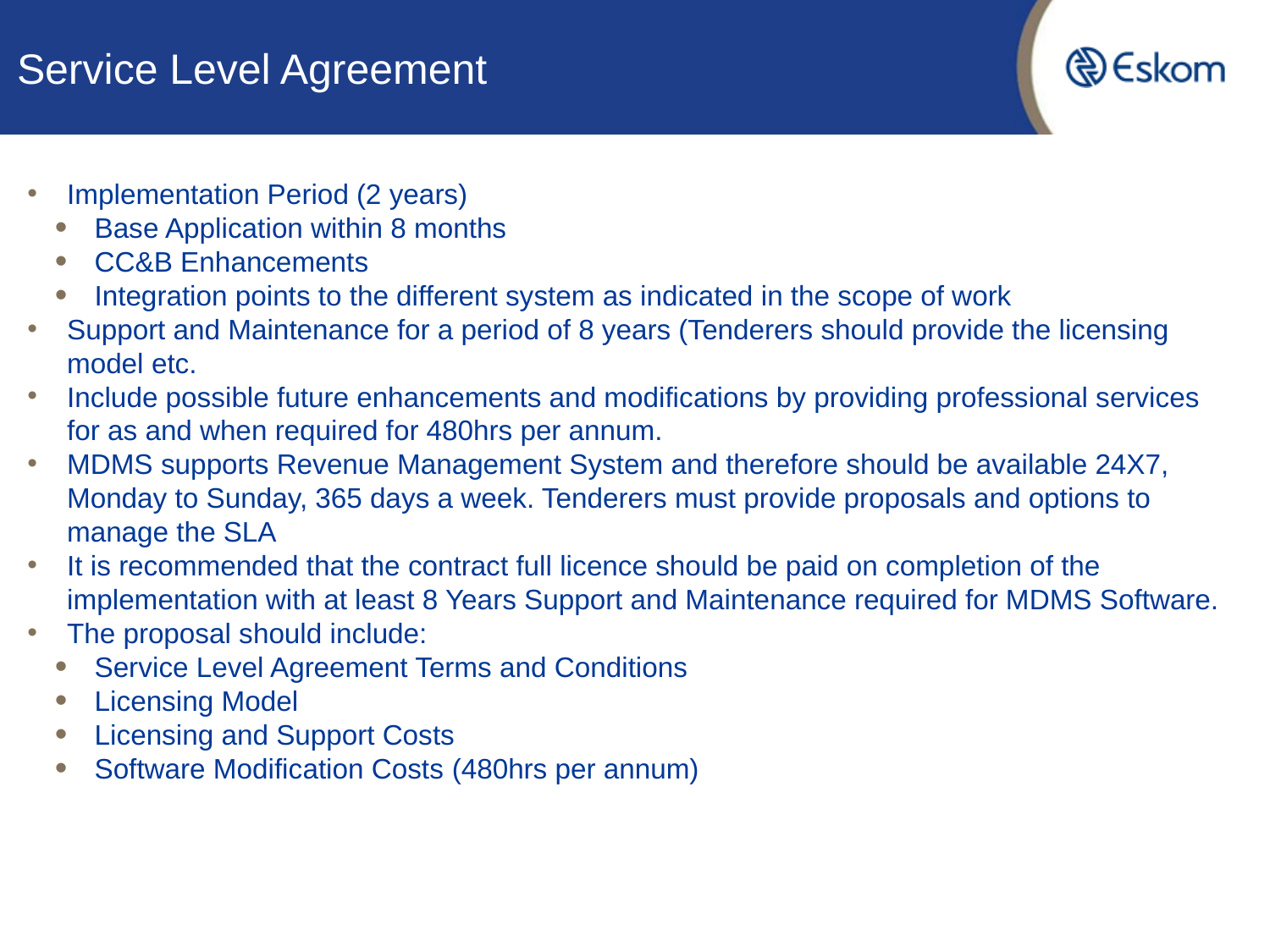

# Service Level Agreement
Implementation Period (2 years)
Base Application within 8 months
CC&B Enhancements
Integration points to the different system as indicated in the scope of work
Support and Maintenance for a period of 8 years (Tenderers should provide the licensing model etc.
Include possible future enhancements and modifications by providing professional services for as and when required for 480hrs per annum.
MDMS supports Revenue Management System and therefore should be available 24X7, Monday to Sunday, 365 days a week. Tenderers must provide proposals and options to manage the SLA
It is recommended that the contract full licence should be paid on completion of the implementation with at least 8 Years Support and Maintenance required for MDMS Software.
The proposal should include:
Service Level Agreement Terms and Conditions
Licensing Model
Licensing and Support Costs
Software Modification Costs (480hrs per annum)